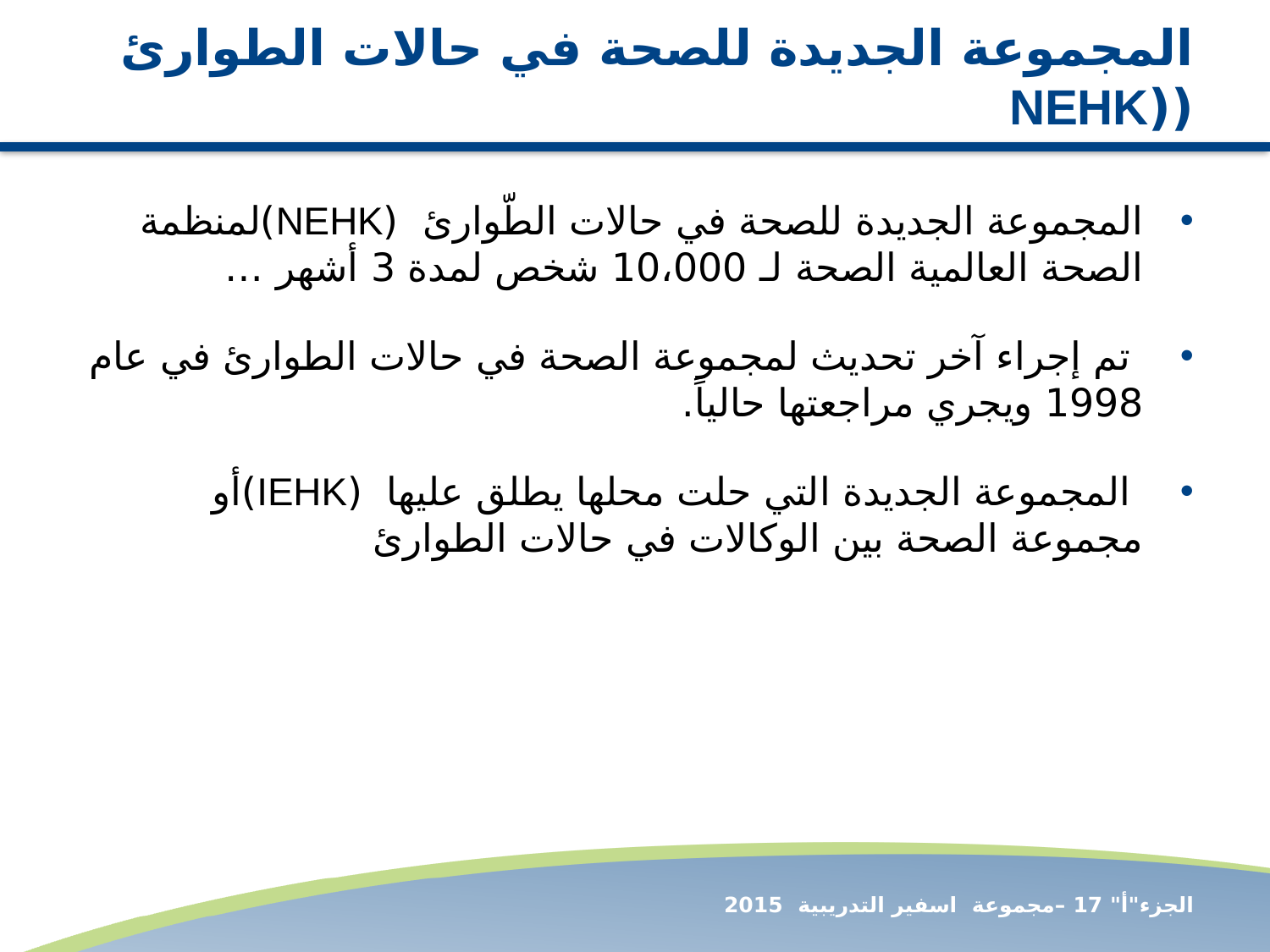

# المجموعة الجديدة للصحة في حالات الطوارئ ((NEHK
المجموعة الجديدة للصحة في حالات الطّوارئ  (NEHK)لمنظمة الصحة العالمية الصحة لـ 10،000 شخص لمدة 3 أشهر …
 تم إجراء آخر تحديث لمجموعة الصحة في حالات الطوارئ في عام 1998 ويجري مراجعتها حالياً.
 المجموعة الجديدة التي حلت محلها يطلق عليها  (IEHK)أو مجموعة الصحة بين الوكالات في حالات الطوارئ

الجزء"أ" 17 –مجموعة  اسفير التدريبية  2015